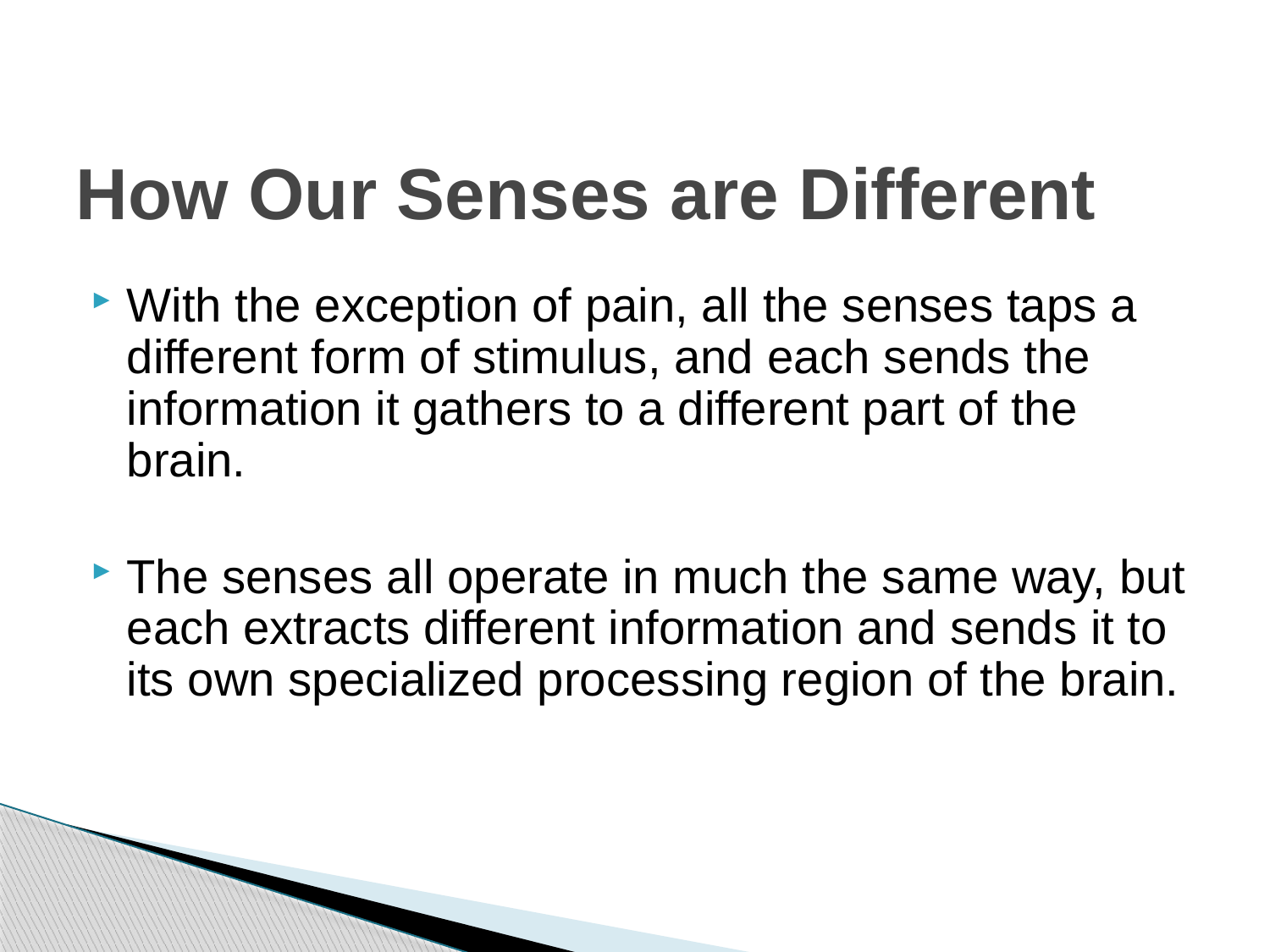

# How Our Senses are Different
With the exception of pain, all the senses taps a different form of stimulus, and each sends the information it gathers to a different part of the brain.

The senses all operate in much the same way, but each extracts different information and sends it to its own specialized processing region of the brain.